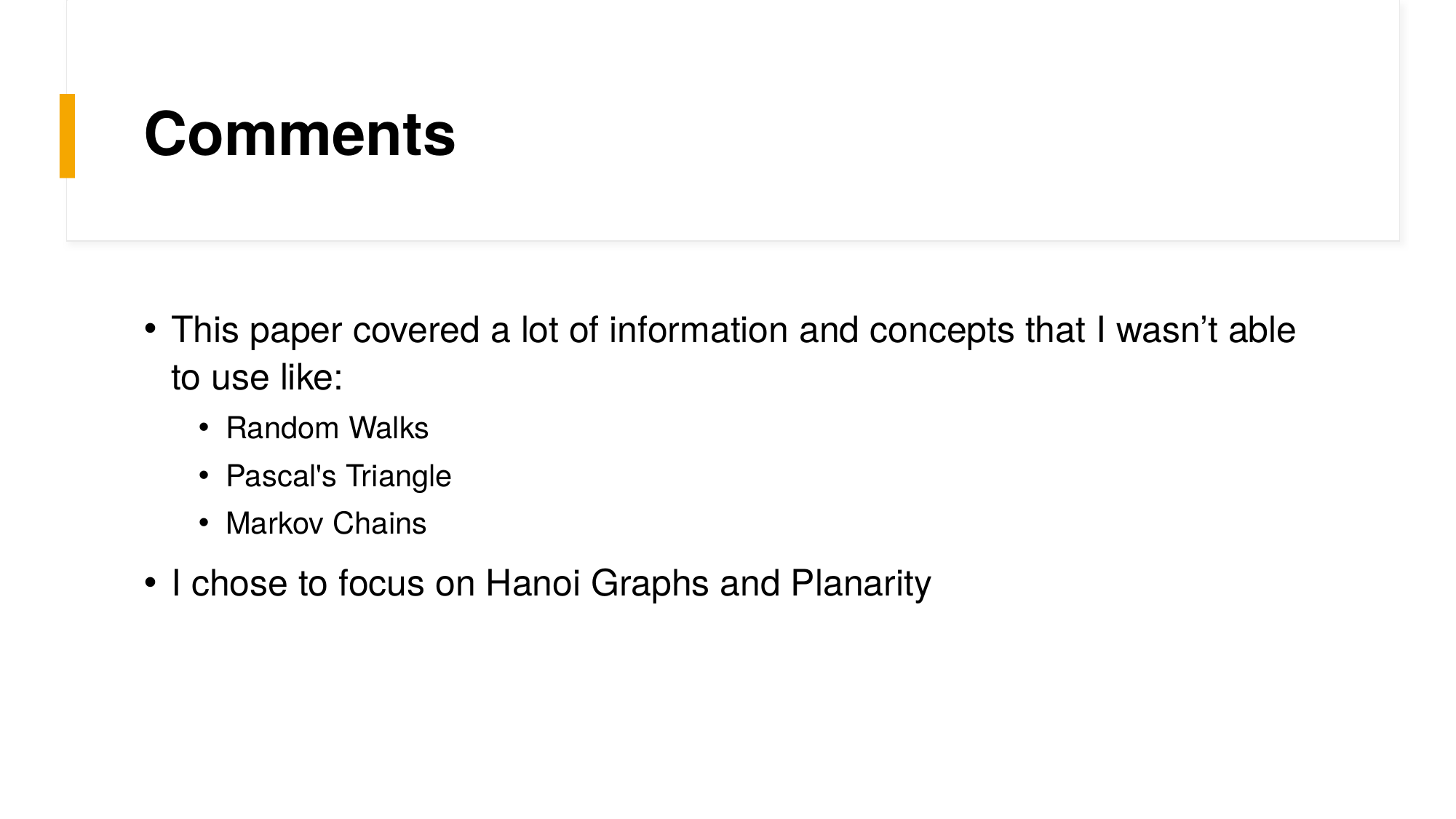

# Comments
This paper covered a lot of information and concepts that I wasn’t able to use like:
Random Walks
Pascal's Triangle
Markov Chains
I chose to focus on Hanoi Graphs and Planarity